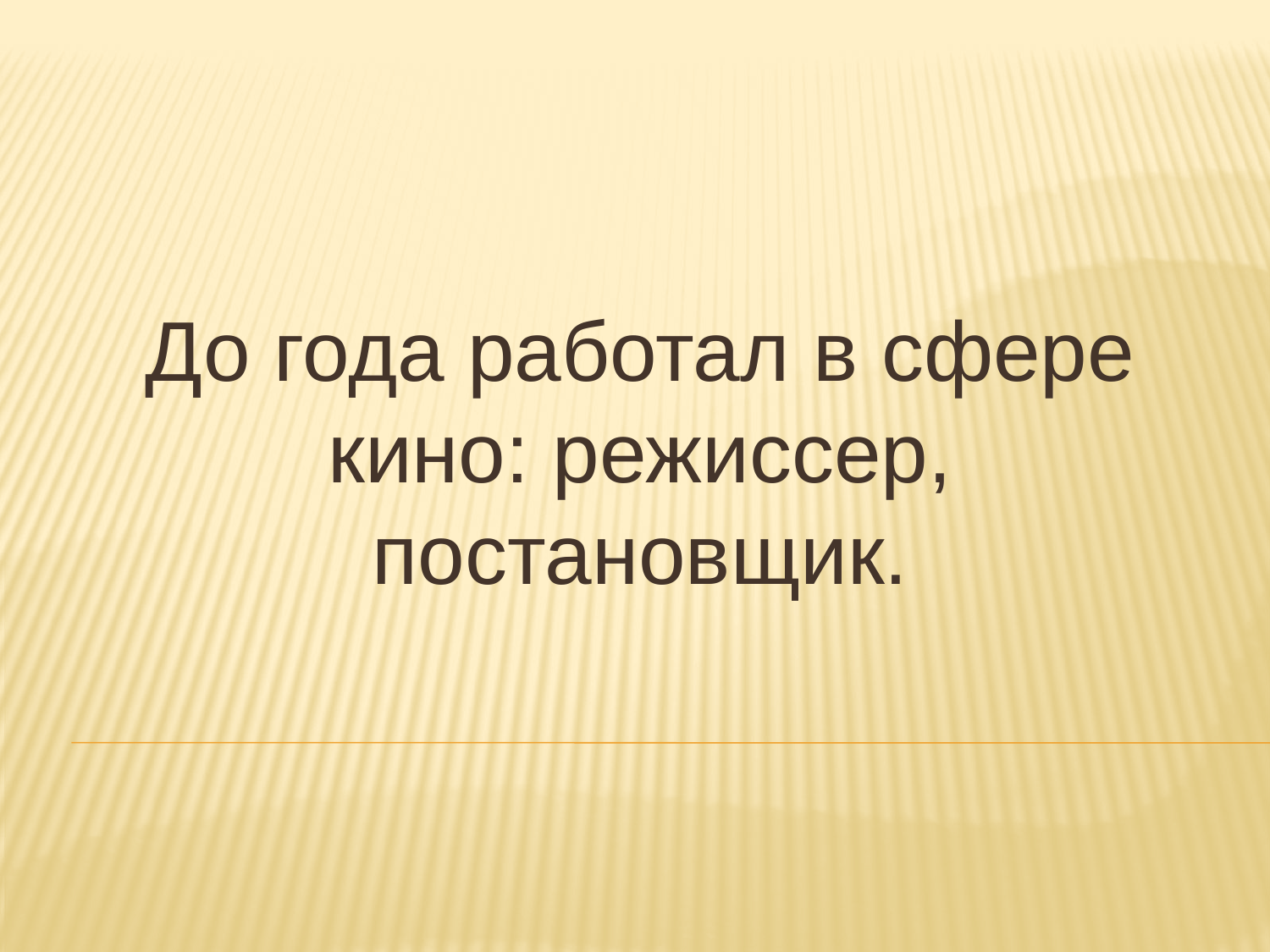

До года работал в сфере кино: режиссер, постановщик.

#